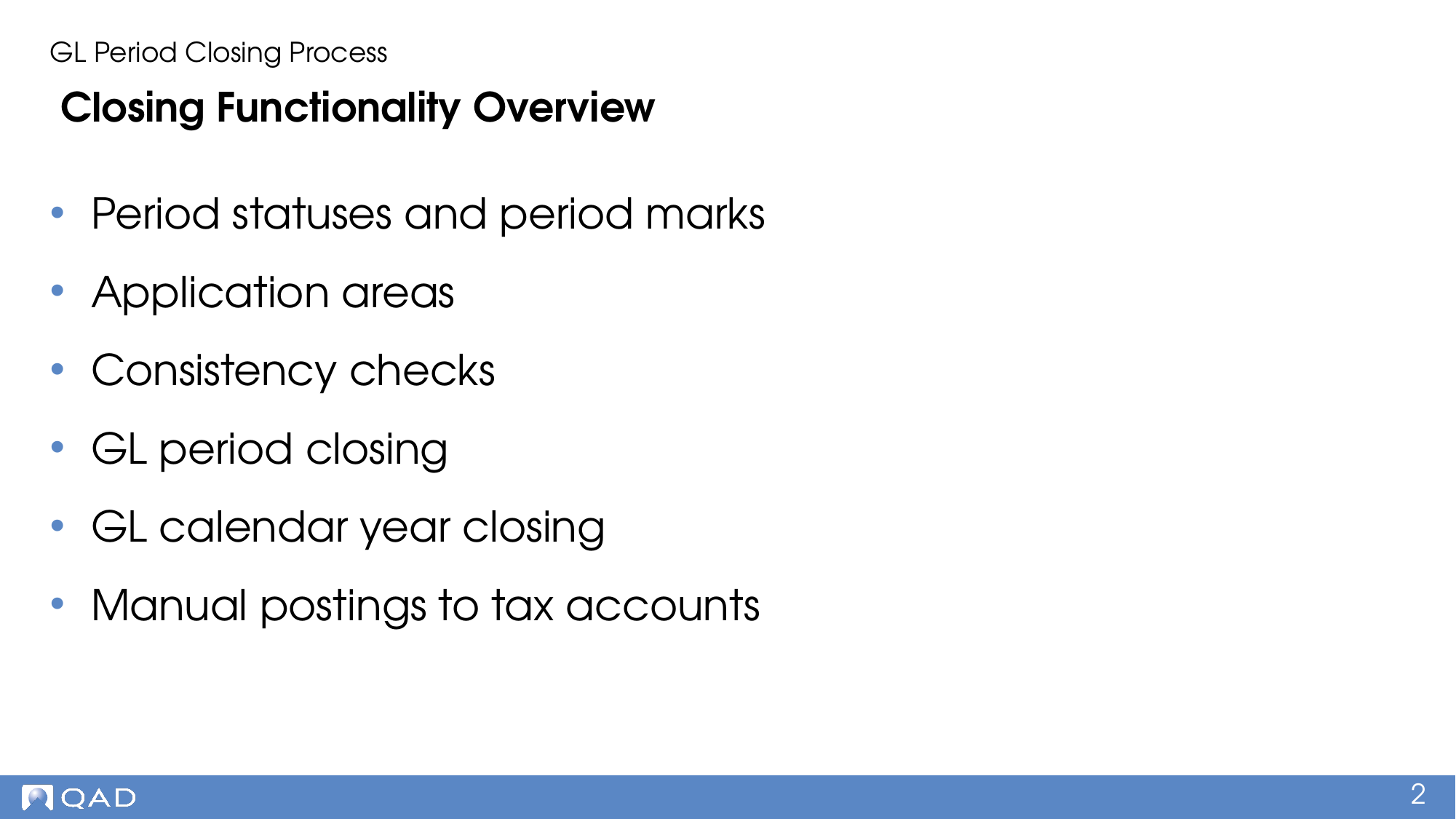

GL Period Closing Process
# Closing Functionality Overview
Period statuses and period marks
Application areas
Consistency checks
GL period closing
GL calendar year closing
Manual postings to tax accounts

2